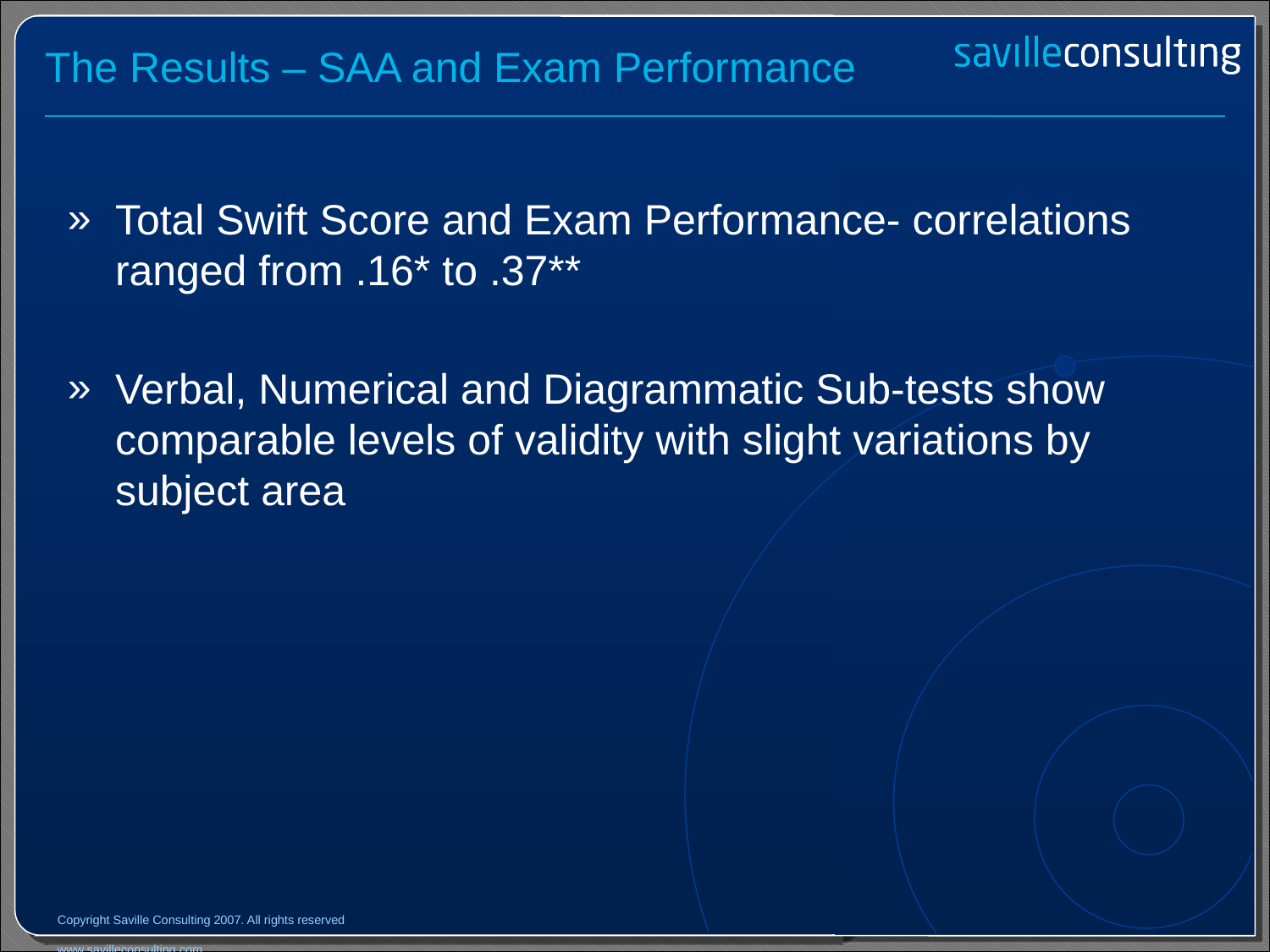

# The Results – SAA and Exam Performance
Total Swift Score and Exam Performance- correlations ranged from .16* to .37**

Verbal, Numerical and Diagrammatic Sub-tests show comparable levels of validity with slight variations by subject area